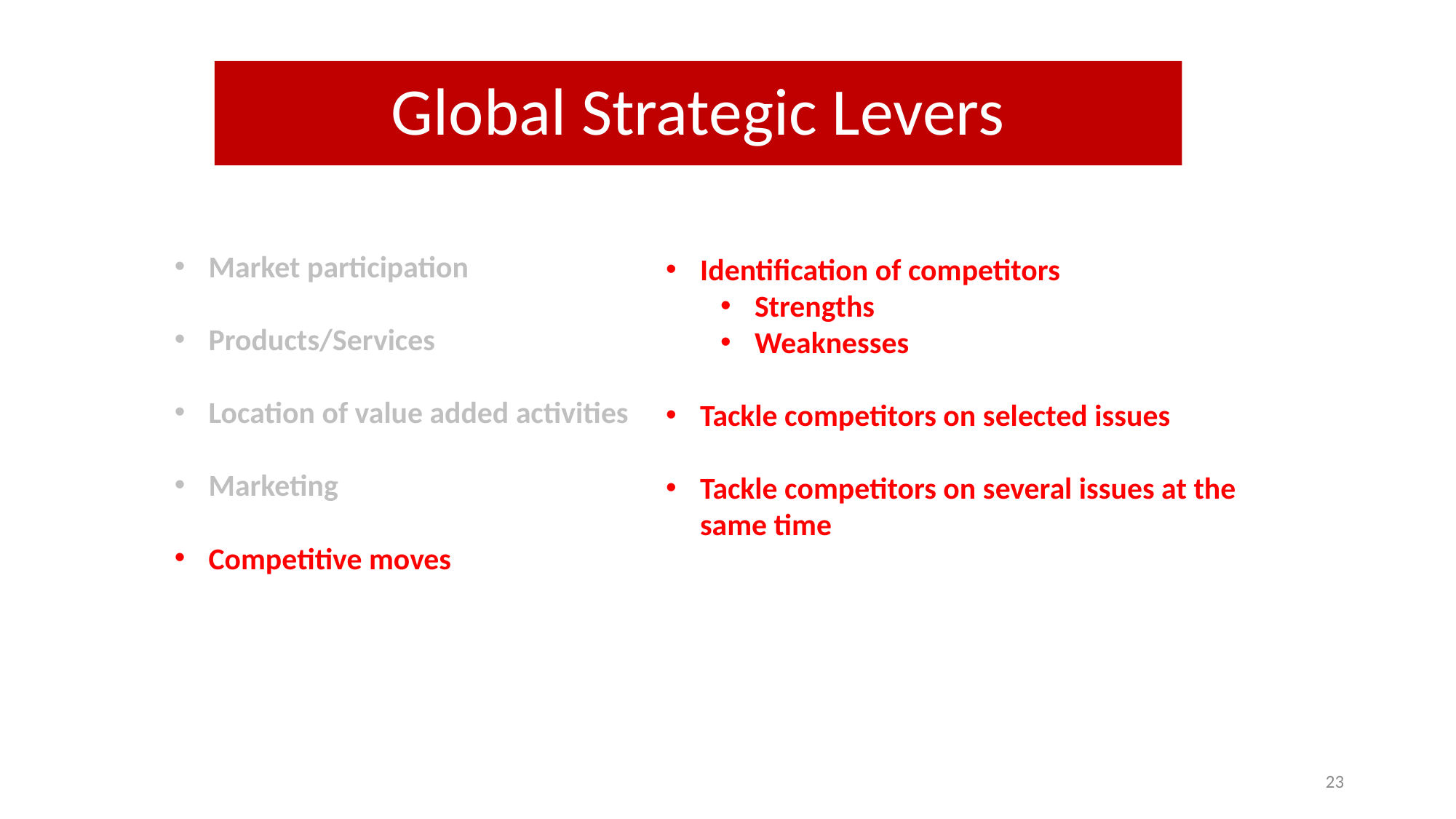

# Global Strategic Levers
Market participation

Products/Services

Location of value added activities

Marketing

Competitive moves

Identification of competitors
Strengths
Weaknesses

Tackle competitors on selected issues

Tackle competitors on several issues at the same time

23